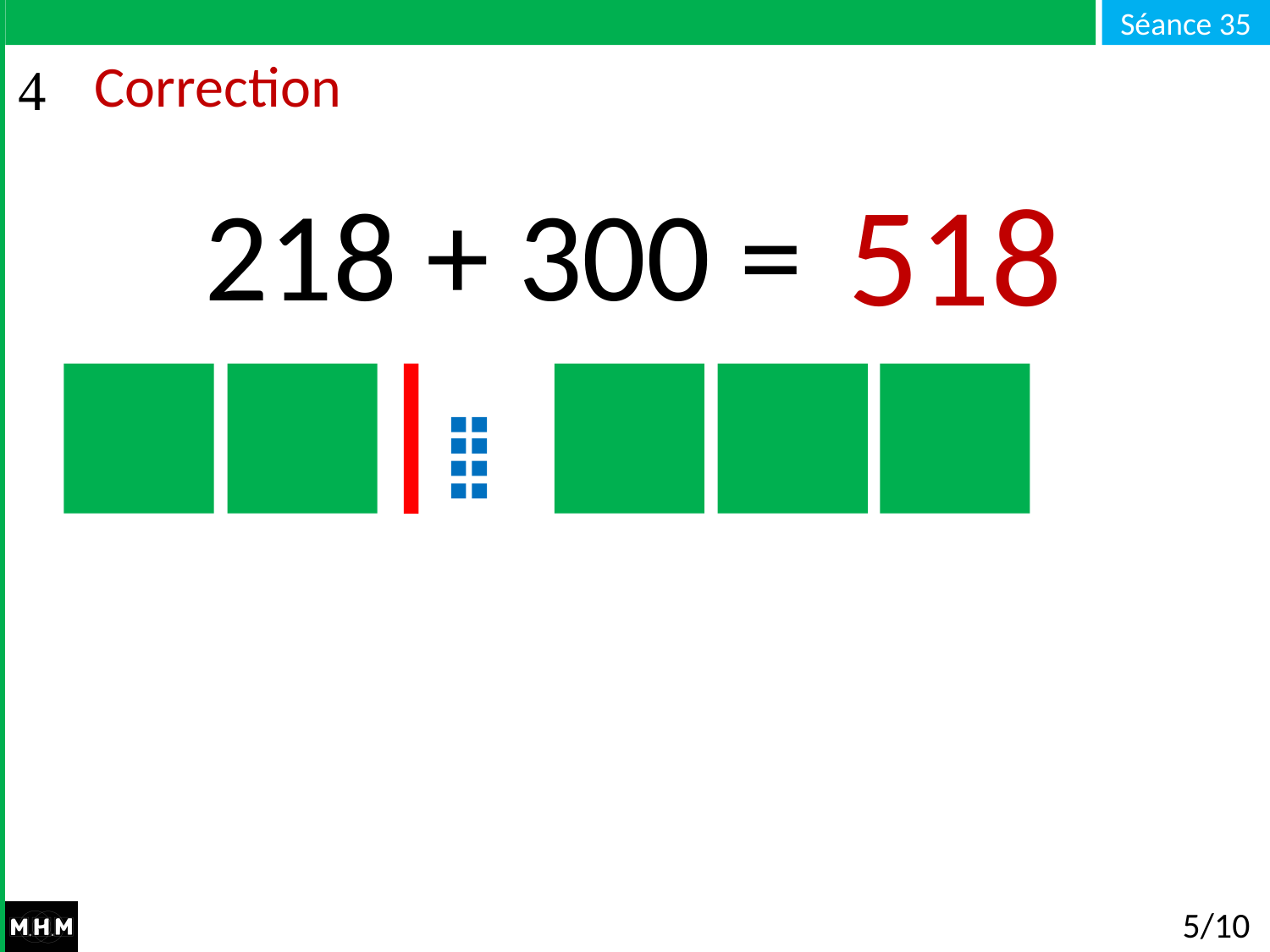

# Correction
518
218 + 300 = …

5/10